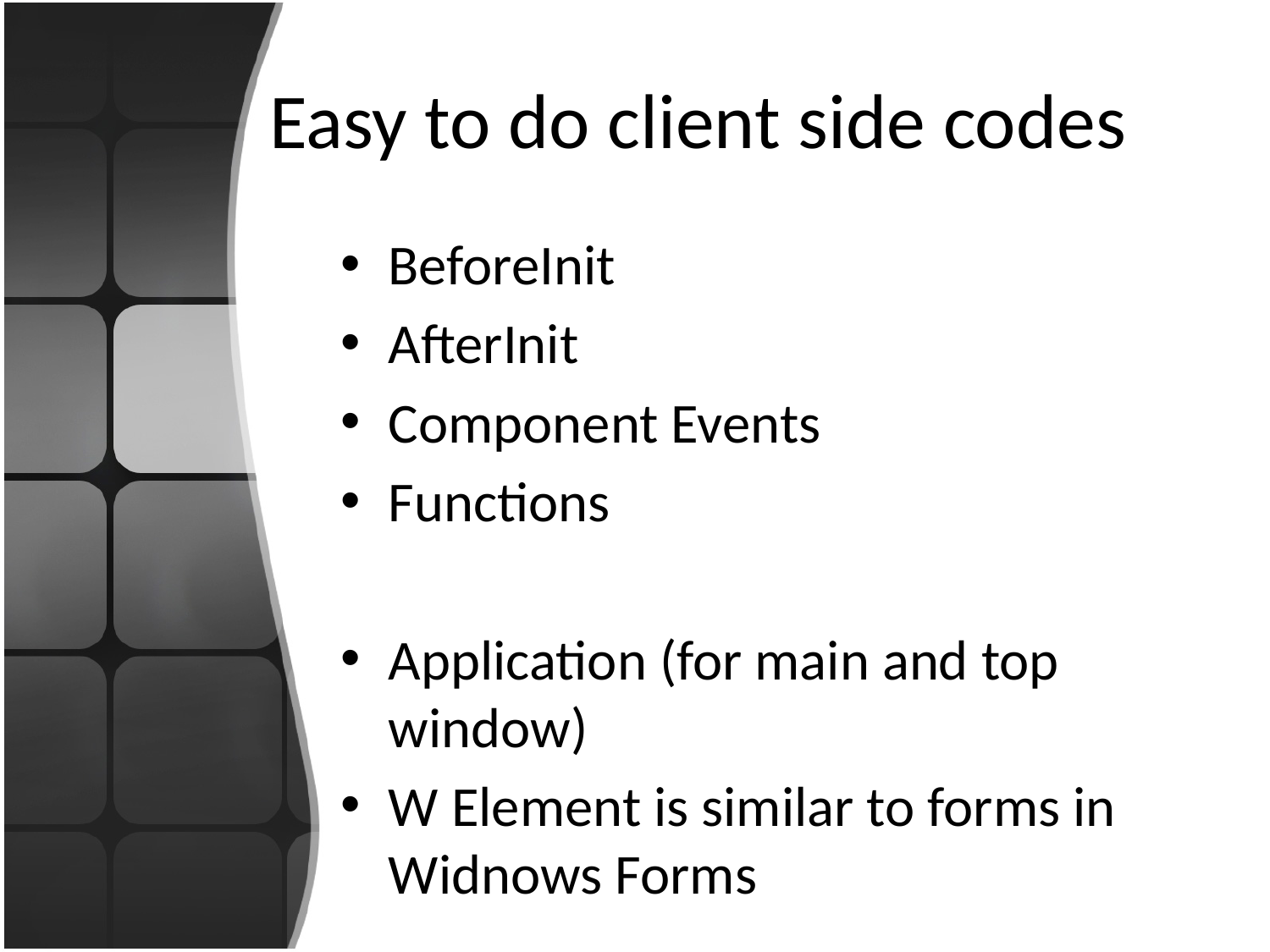

# Easy to do client side codes
BeforeInit
AfterInit
Component Events
Functions

Application (for main and top window)
W Element is similar to forms in Widnows Forms